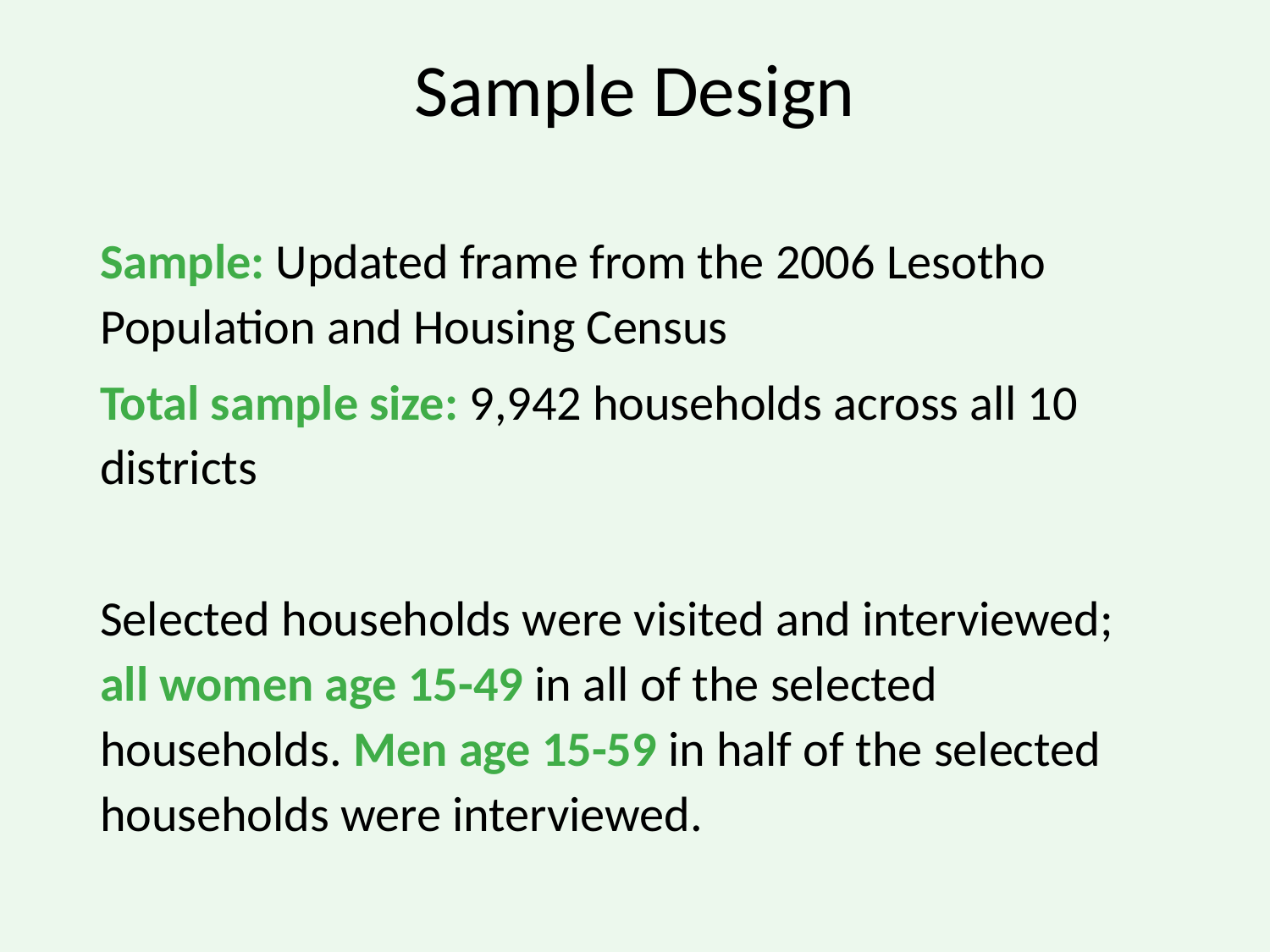

# Sample Design
Sample: Updated frame from the 2006 Lesotho Population and Housing Census
Total sample size: 9,942 households across all 10 districts

Selected households were visited and interviewed; all women age 15-49 in all of the selected households. Men age 15-59 in half of the selected households were interviewed.